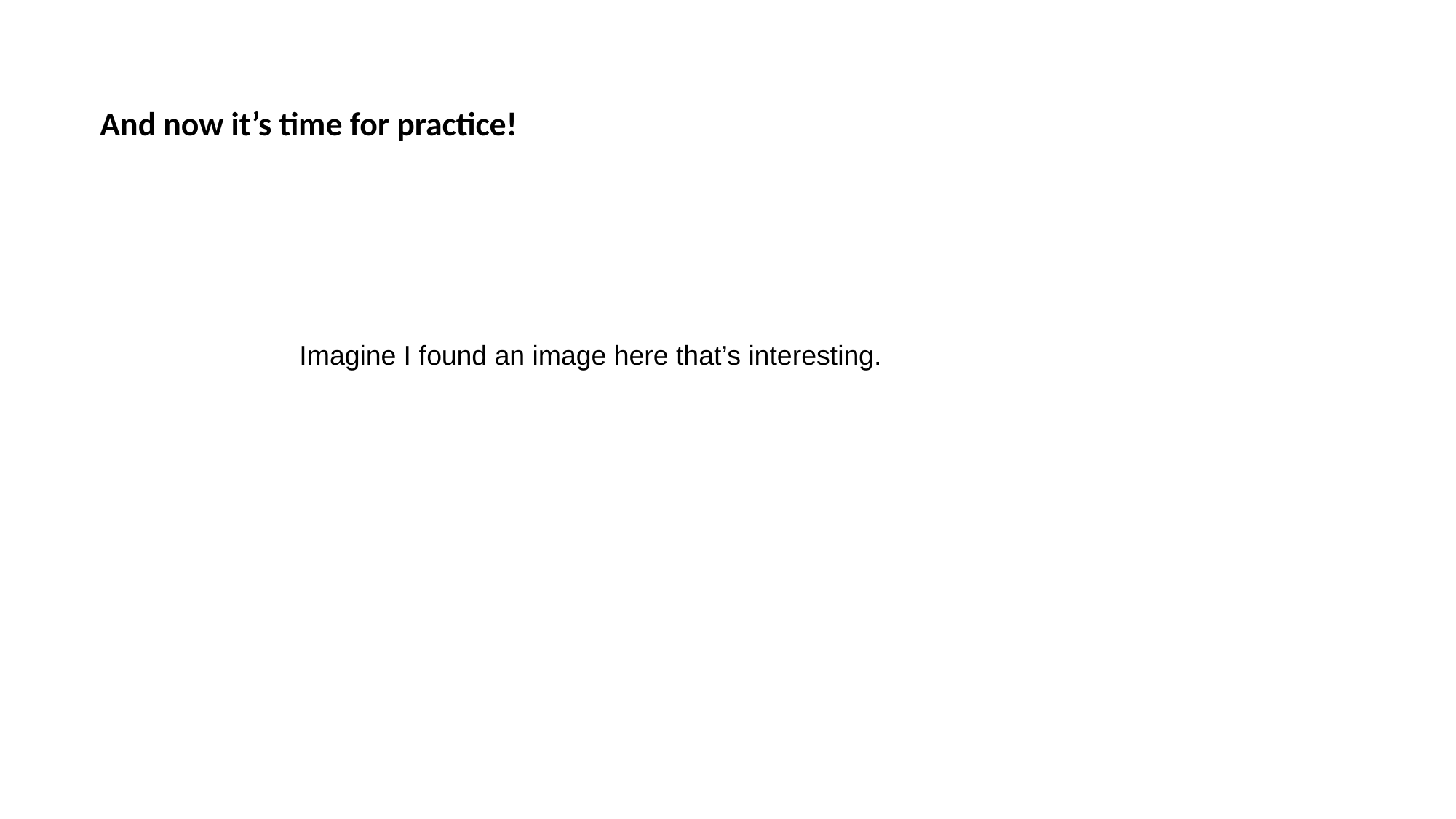

# And now it’s time for practice!
Imagine I found an image here that’s interesting.